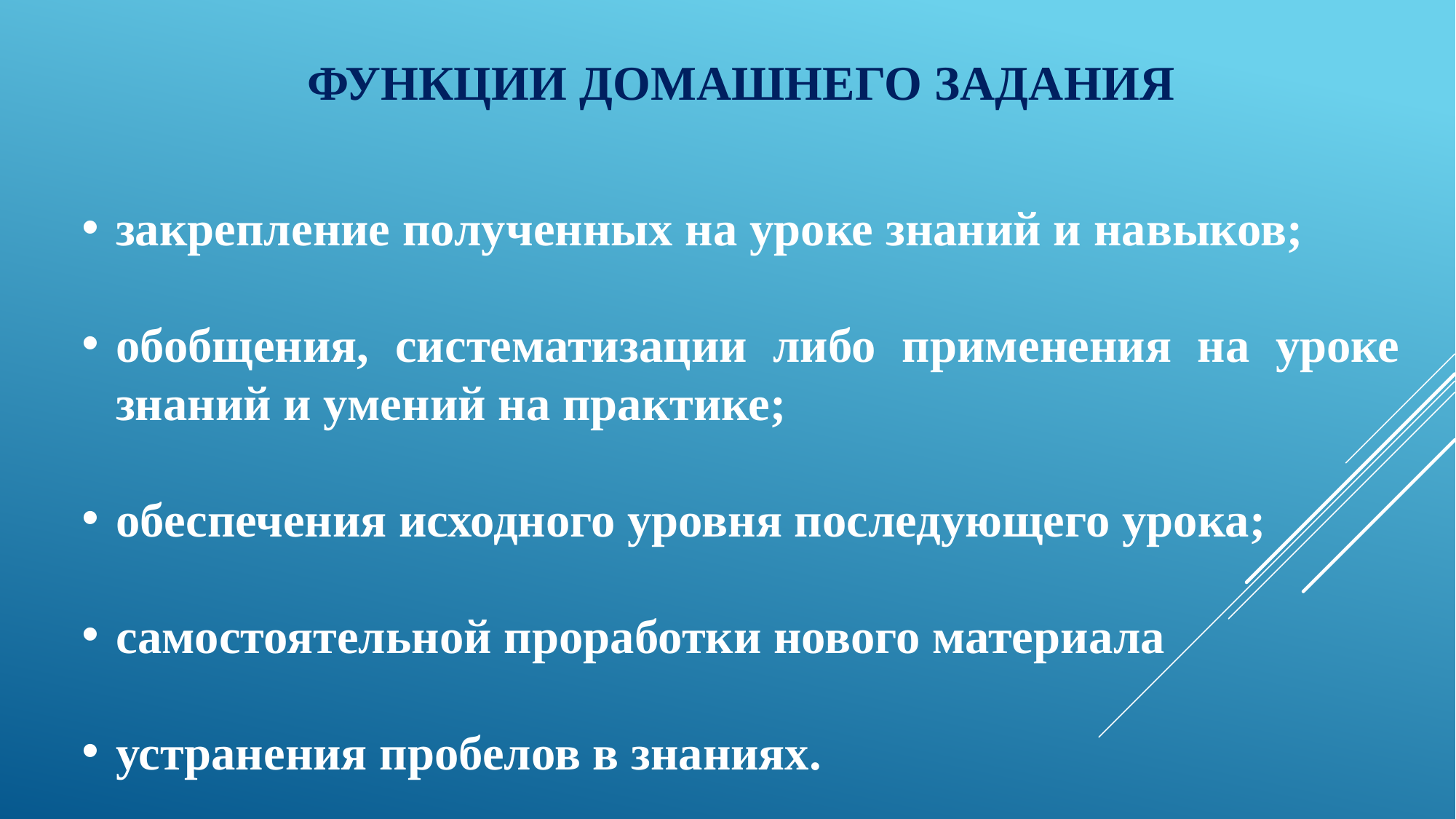

# Функции домашнего задания
закрепление полученных на уроке знаний и навыков;

обобщения, систематизации либо применения на уроке знаний и умений на практике;

обеспечения исходного уровня последующего урока;

самостоятельной проработки нового материала

устранения пробелов в знаниях.